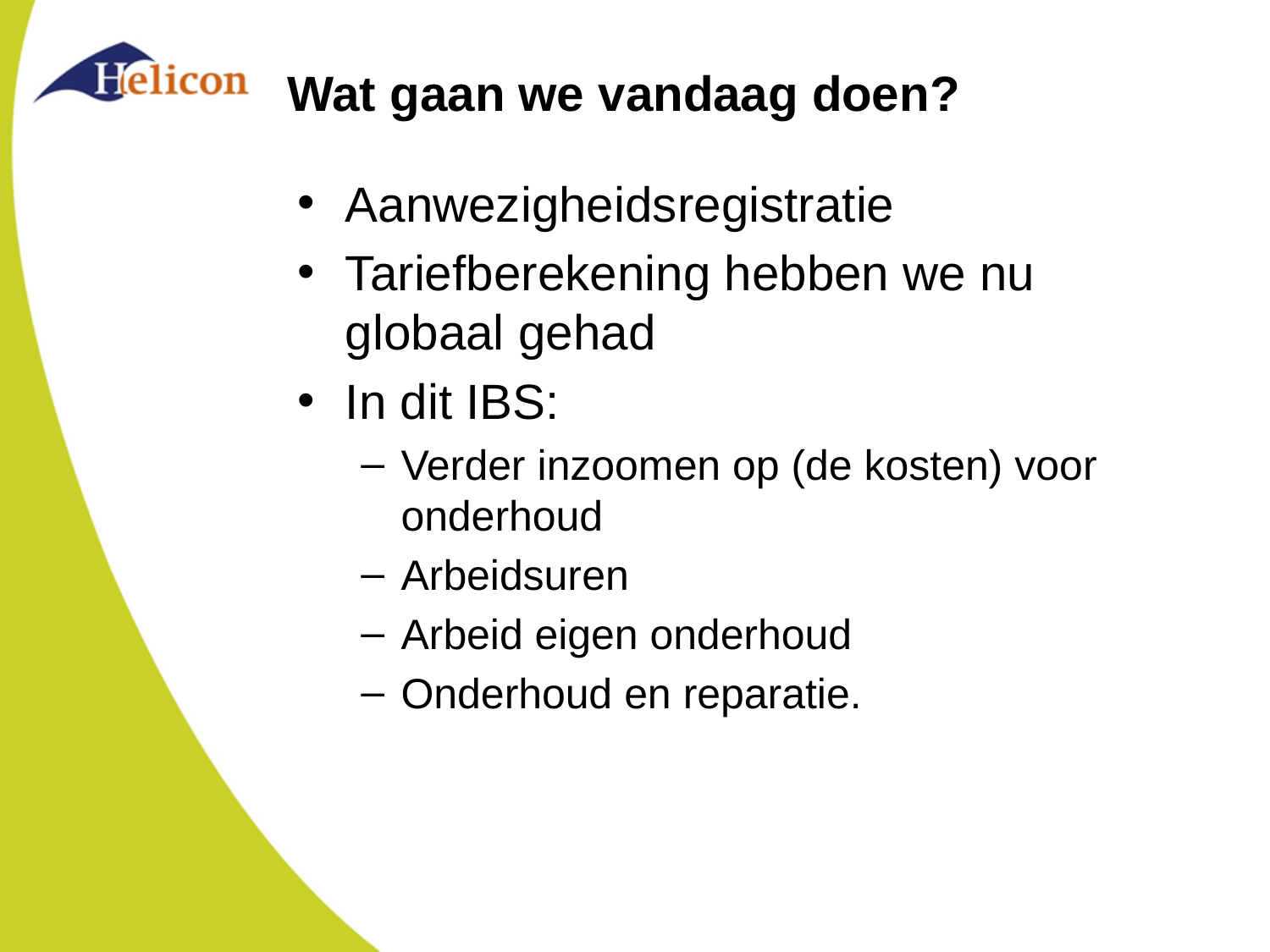

# Wat gaan we vandaag doen?
Aanwezigheidsregistratie
Tariefberekening hebben we nu globaal gehad
In dit IBS:
Verder inzoomen op (de kosten) voor onderhoud
Arbeidsuren
Arbeid eigen onderhoud
Onderhoud en reparatie.